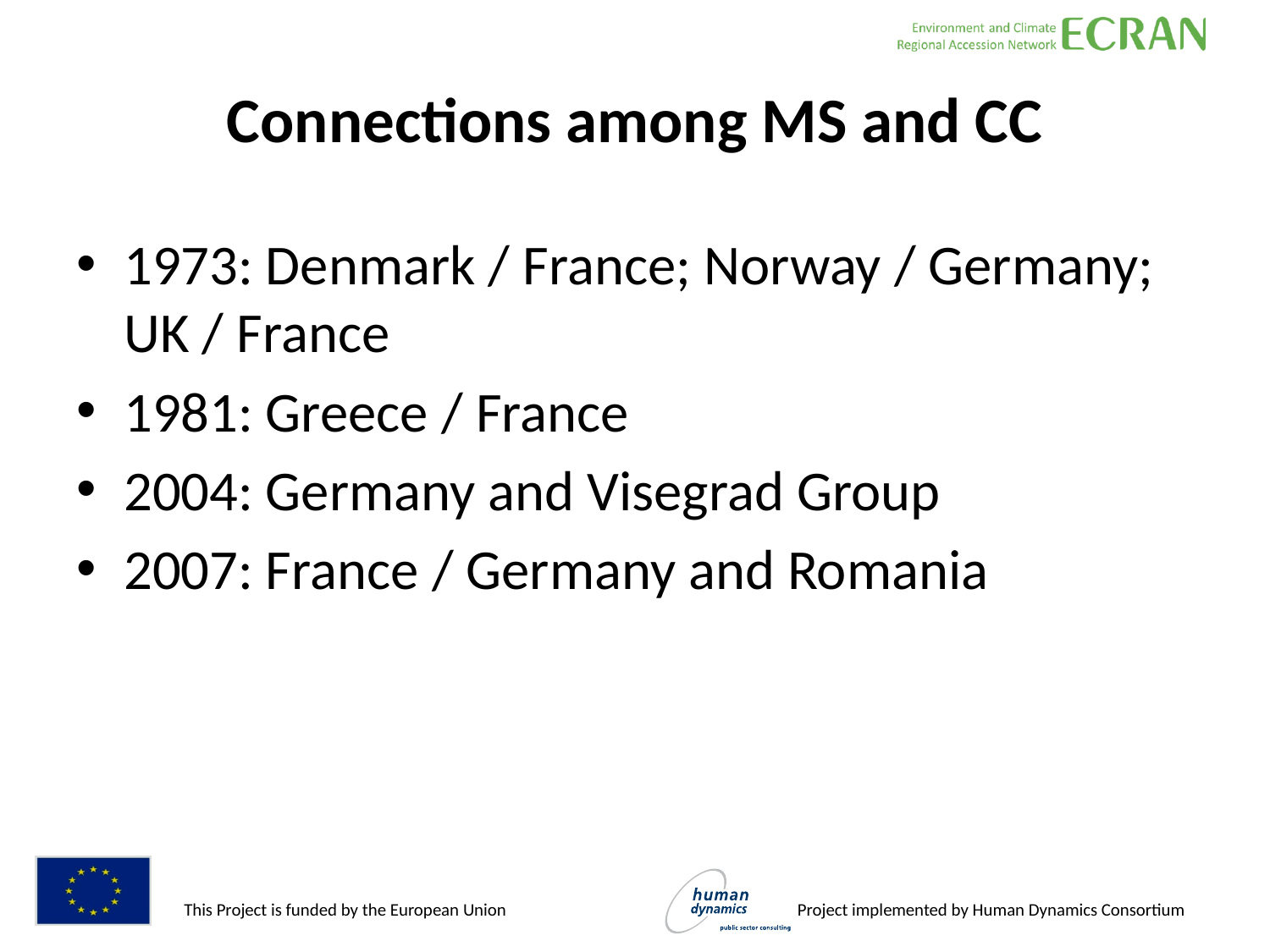

# Connections among MS and CC
1973: Denmark / France; Norway / Germany; UK / France
1981: Greece / France
2004: Germany and Visegrad Group
2007: France / Germany and Romania